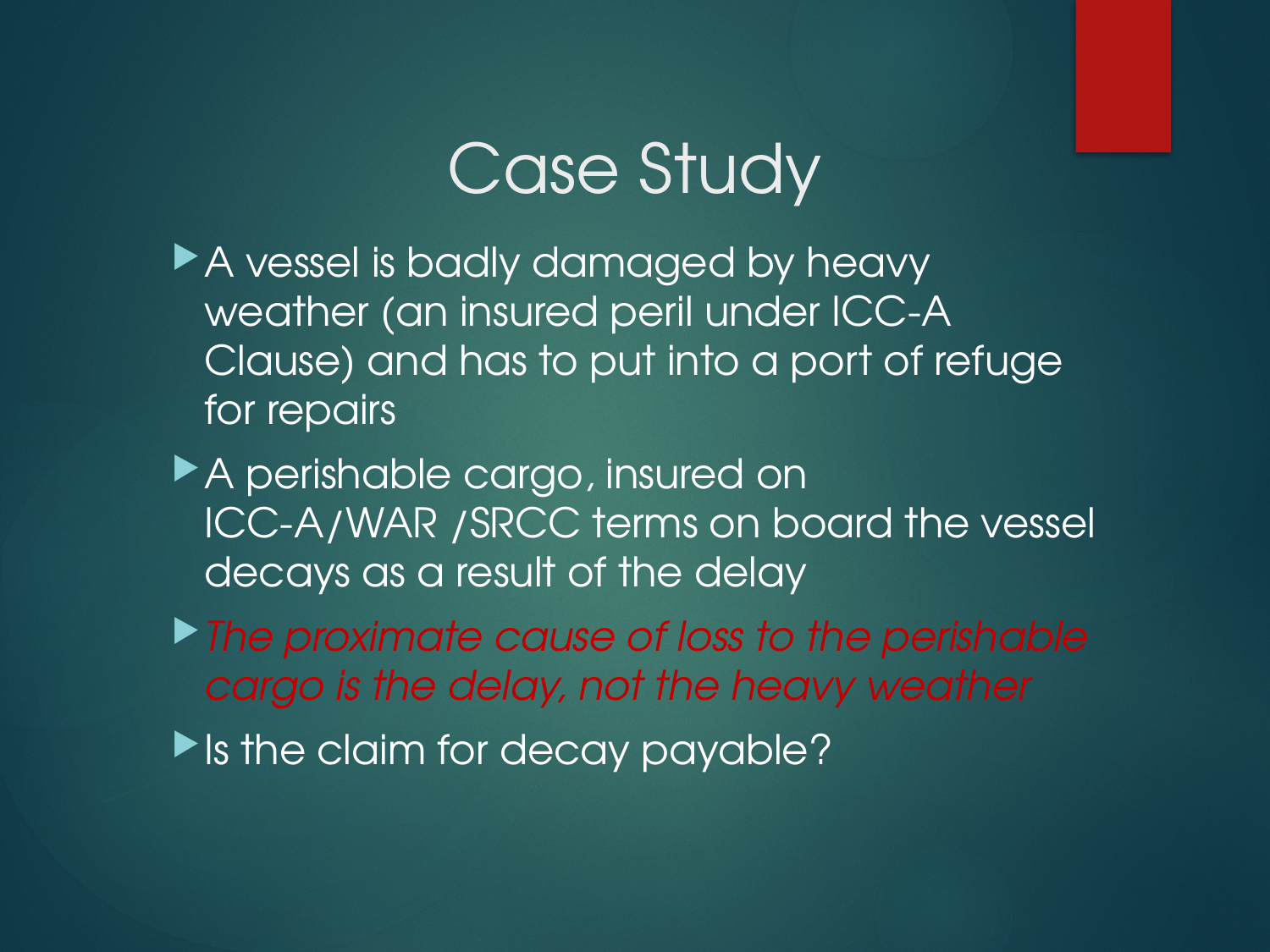

# Case Study
A vessel is badly damaged by heavy weather (an insured peril under ICC-A Clause) and has to put into a port of refuge for repairs
A perishable cargo, insured on ICC-A/WAR /SRCC terms on board the vessel decays as a result of the delay
The proximate cause of loss to the perishable cargo is the delay, not the heavy weather
Is the claim for decay payable?